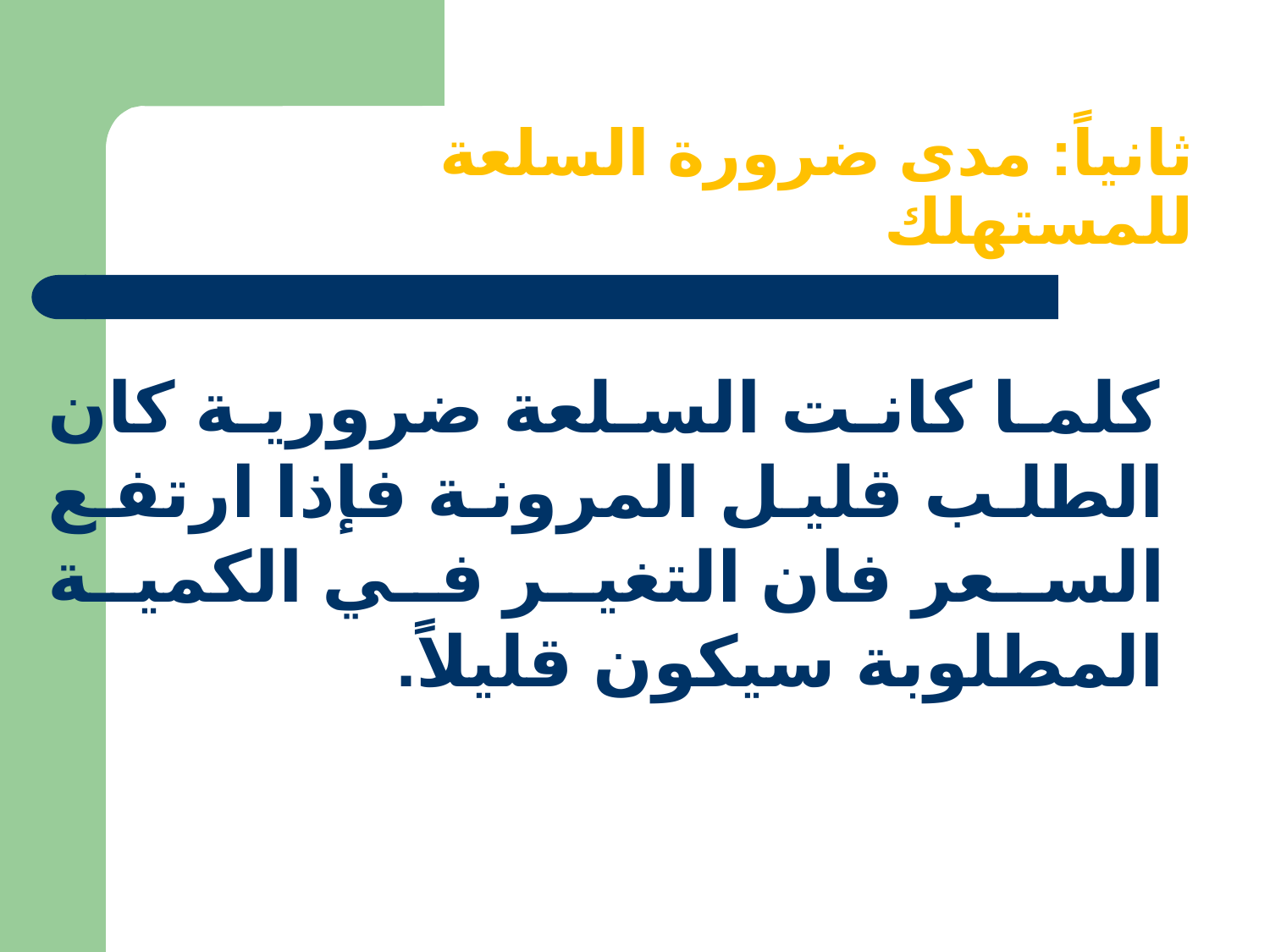

# ثانياً: مدى ضرورة السلعة للمستهلك
   كلما كانت السلعة ضرورية كان الطلب قليل المرونة فإذا ارتفع السعر فان التغير في الكمية المطلوبة سيكون قليلاً.